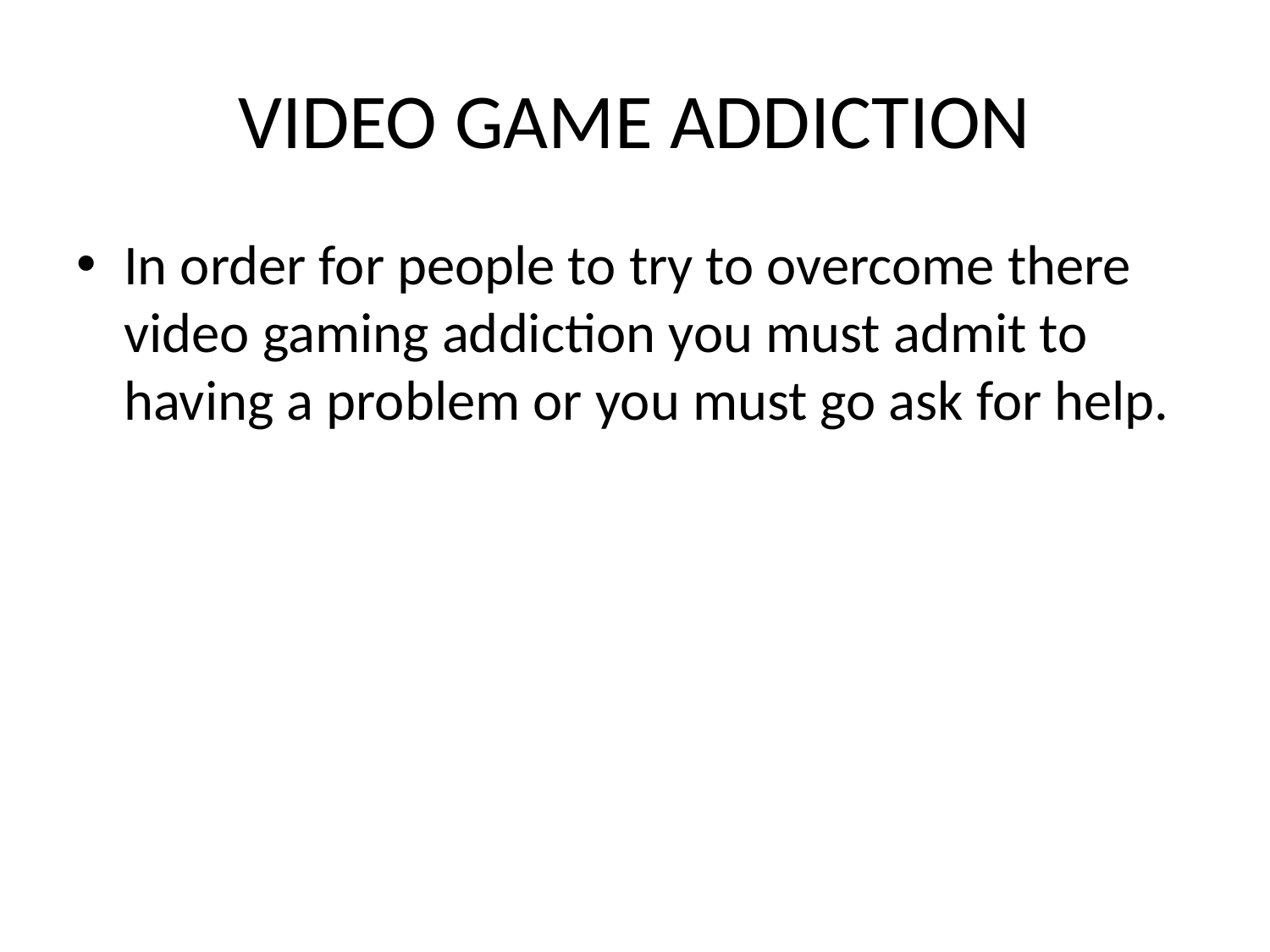

# VIDEO GAME ADDICTION
In order for people to try to overcome there video gaming addiction you must admit to having a problem or you must go ask for help.